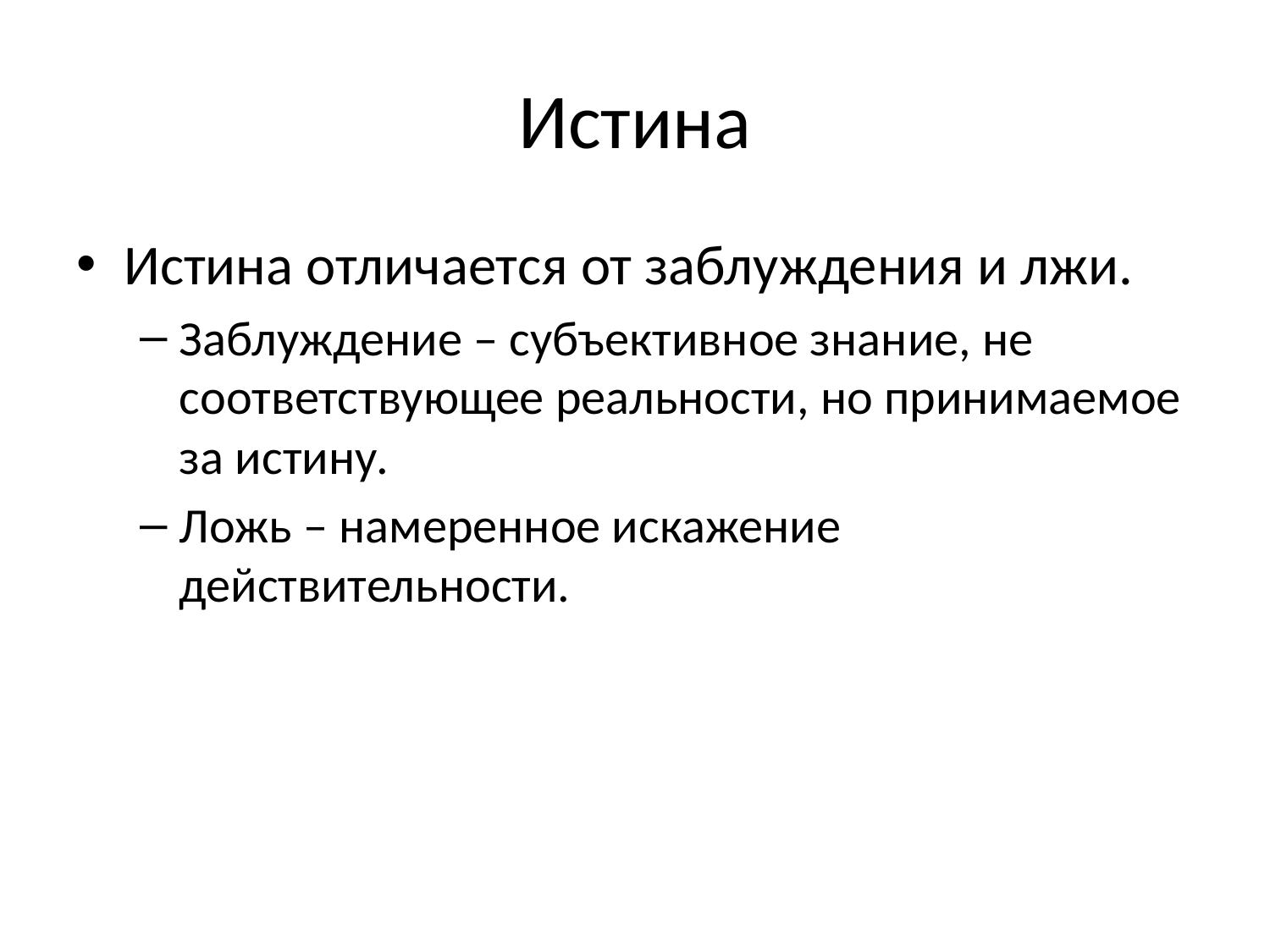

# Истина
Истина отличается от заблуждения и лжи.
Заблуждение – субъективное знание, не соответствующее реальности, но принимаемое за истину.
Ложь – намеренное искажение действительности.